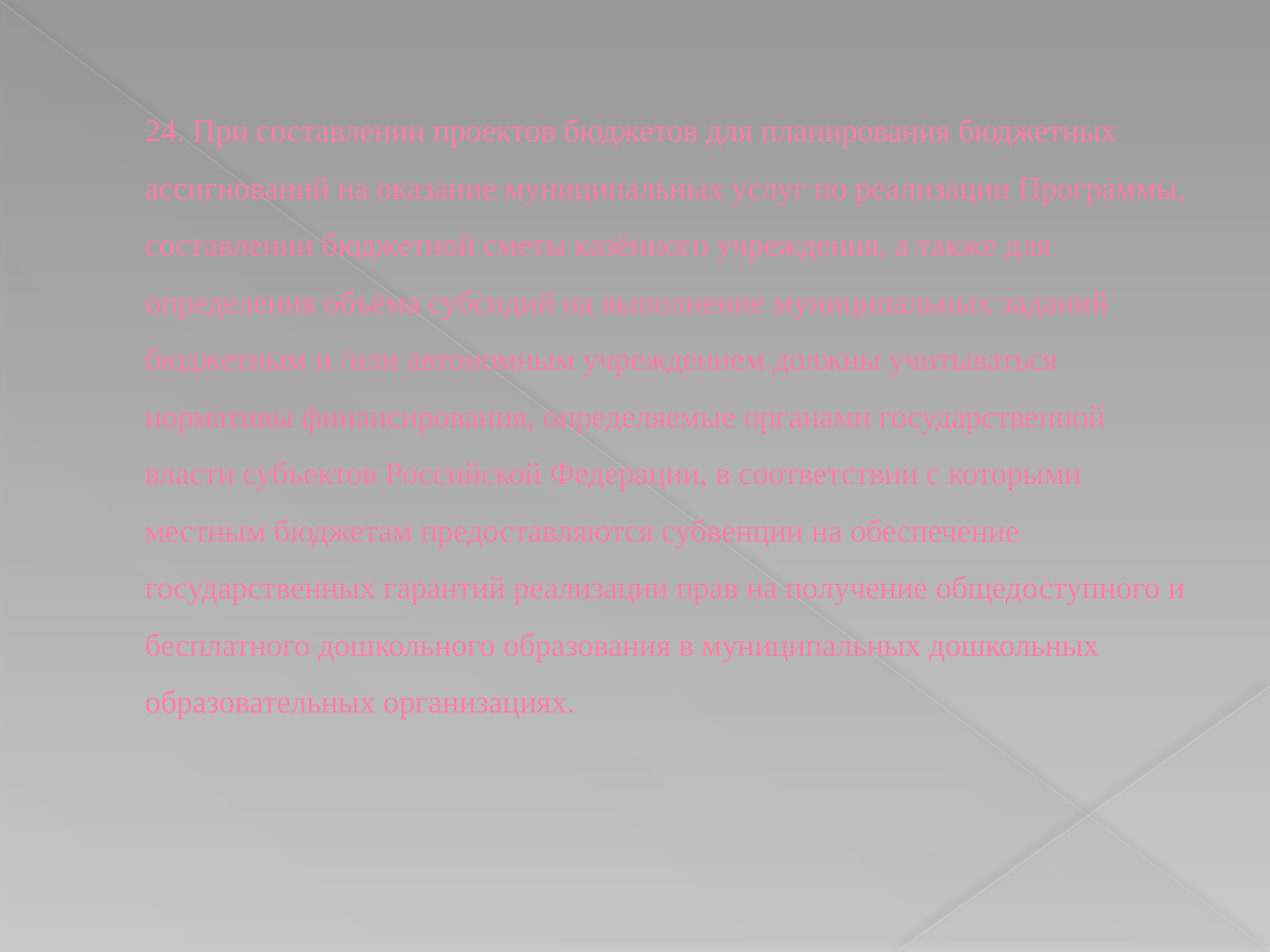

# 24. При составлении проектов бюджетов для планирования бюджетных ассигнований на оказание муниципальных услуг по реализации Программы, составлении бюджетной сметы казённого учреждения, а также для определения объёма субсидий на выполнение муниципальных заданий бюджетным и /или автономным учреждением должны учитываться нормативы финансирования, определяемые органами государственной власти субъектов Российской Федерации, в соответствии с которыми местным бюджетам предоставляются субвенции на обеспечение государственных гарантий реализации прав на получение общедоступного и бесплатного дошкольного образования в муниципальных дошкольных образовательных организациях.